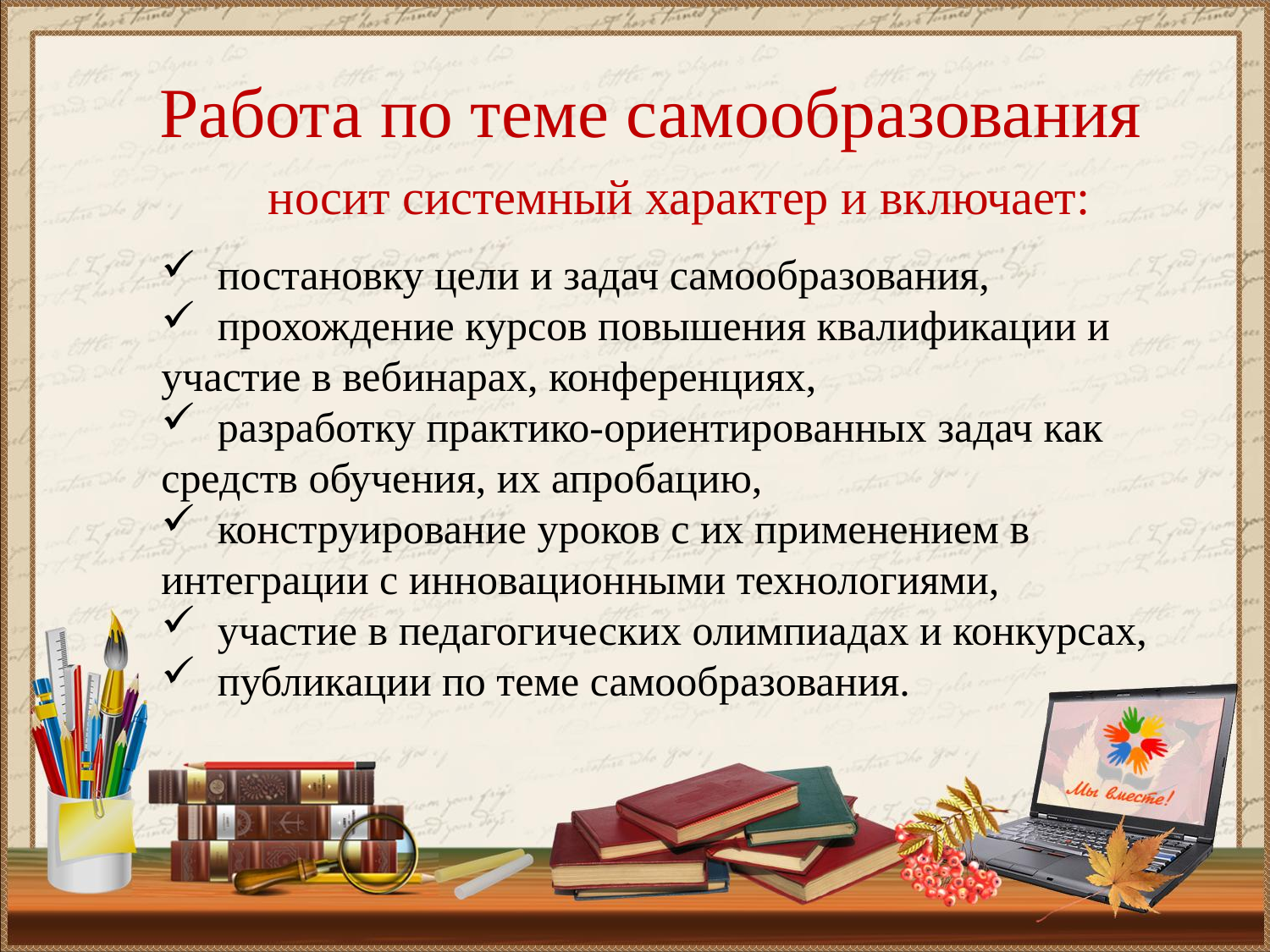

# Работа по теме самообразования
носит системный характер и включает:

  постановку цели и задач самообразования,
  прохождение курсов повышения квалификации и участие в вебинарах, конференциях,
  разработку практико-ориентированных задач как средств обучения, их апробацию,
  конструирование уроков с их применением в интеграции с инновационными технологиями,
  участие в педагогических олимпиадах и конкурсах,
  публикации по теме самообразования.